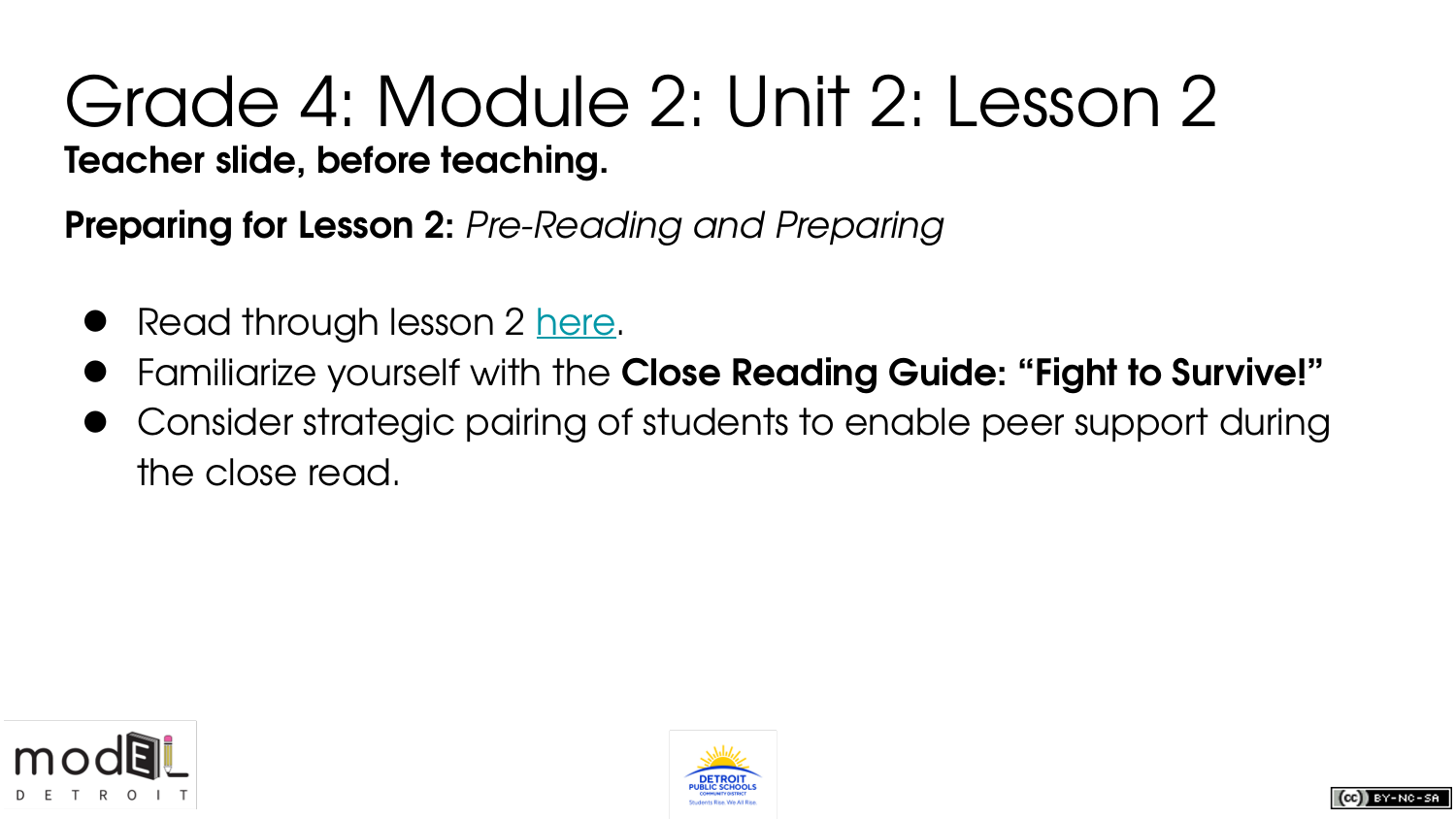

# Grade 4: Module 2: Unit 2: Lesson 2
Teacher slide, before teaching.

Preparing for Lesson 2: Pre-Reading and Preparing

Read through lesson 2 here.
Familiarize yourself with the Close Reading Guide: “Fight to Survive!”
Consider strategic pairing of students to enable peer support during the close read.